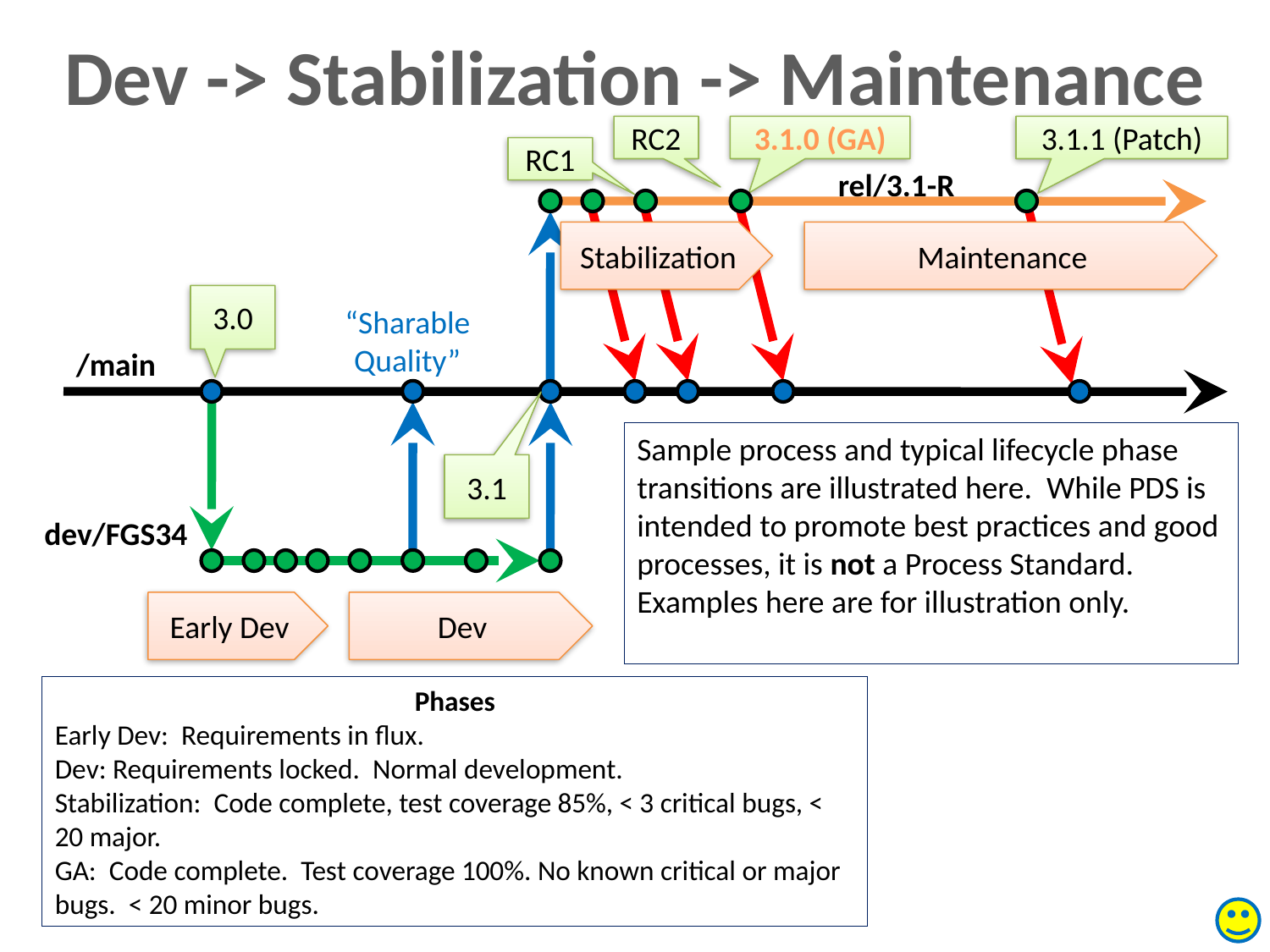

Dev -> Stabilization -> Maintenance
RC2
3.1.0 (GA)
3.1.1 (Patch)
RC1
rel/3.1-R

Stabilization
Maintenance
3.0
“Sharable Quality”
/main

Sample process and typical lifecycle phase transitions are illustrated here.  While PDS is intended to promote best practices and good processes, it is not a Process Standard.  Examples here are for illustration only.

3.1
dev/FGS34

Early Dev
Dev
Phases
Early Dev:  Requirements in flux.
Dev: Requirements locked.  Normal development.
Stabilization:  Code complete, test coverage 85%, < 3 critical bugs, < 20 major.
GA:  Code complete.  Test coverage 100%. No known critical or major bugs.  < 20 minor bugs.